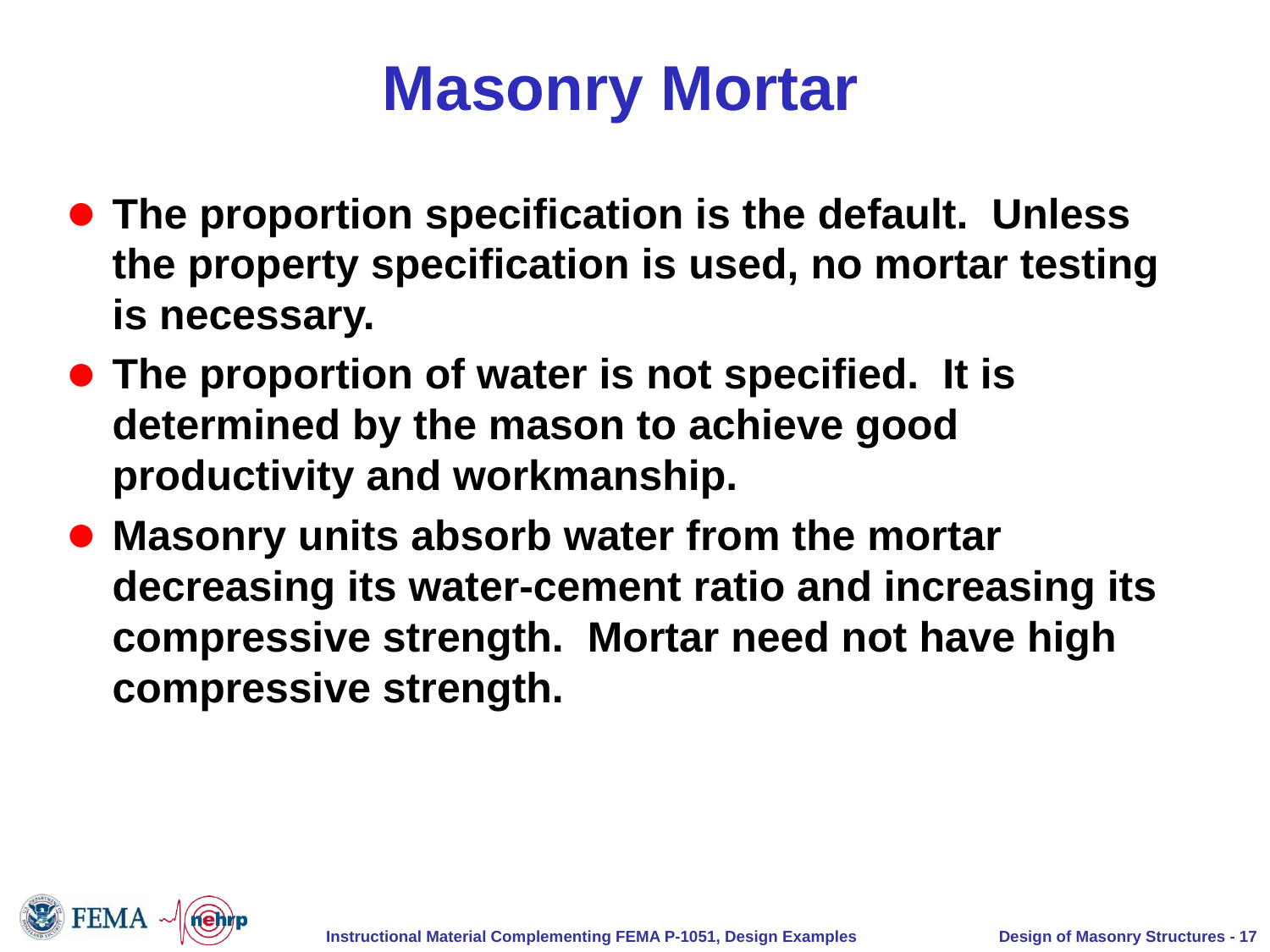

# Masonry Mortar
The proportion specification is the default.  Unless the property specification is used, no mortar testing is necessary.
The proportion of water is not specified.  It is determined by the mason to achieve good productivity and workmanship.
Masonry units absorb water from the mortar decreasing its water-cement ratio and increasing its compressive strength.  Mortar need not have high compressive strength.
Design of Masonry Structures - 17
Instructional Material Complementing FEMA P-1051, Design Examples